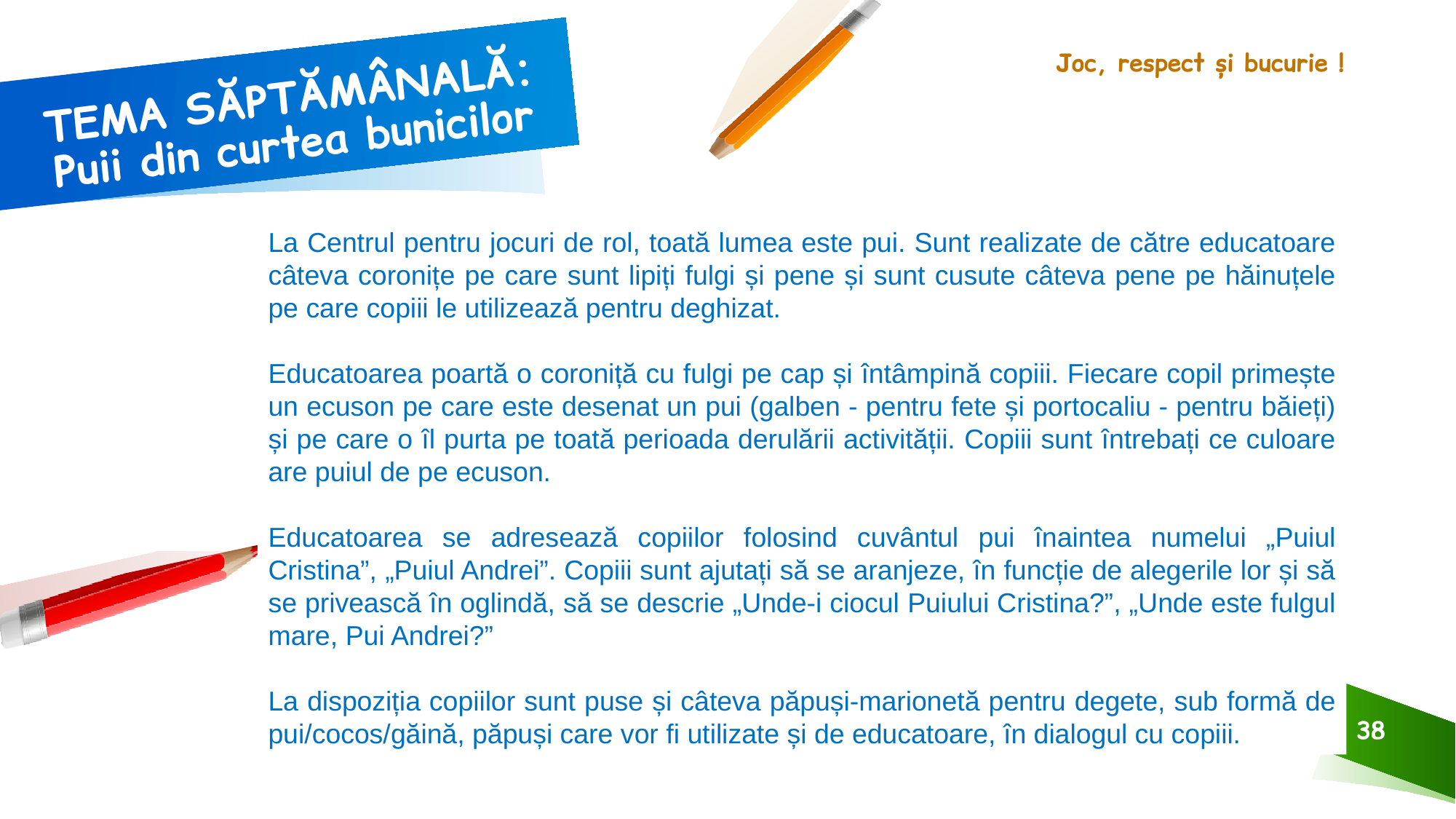

Joc, respect și bucurie !
# TEMA SĂPTĂMÂNALĂ: Puii din curtea bunicilor
La Centrul pentru jocuri de rol, toată lumea este pui. Sunt realizate de către educatoare câteva coronițe pe care sunt lipiți fulgi și pene și sunt cusute câteva pene pe hăinuțele pe care copiii le utilizează pentru deghizat.

Educatoarea poartă o coroniță cu fulgi pe cap și întâmpină copiii. Fiecare copil primește un ecuson pe care este desenat un pui (galben - pentru fete și portocaliu - pentru băieți) și pe care o îl purta pe toată perioada derulării activității. Copiii sunt întrebați ce culoare are puiul de pe ecuson.

Educatoarea se adresează copiilor folosind cuvântul pui înaintea numelui „Puiul Cristina”, „Puiul Andrei”. Copiii sunt ajutați să se aranjeze, în funcție de alegerile lor și să se privească în oglindă, să se descrie „Unde-i ciocul Puiului Cristina?”, „Unde este fulgul mare, Pui Andrei?”

La dispoziția copiilor sunt puse și câteva păpuși-marionetă pentru degete, sub formă de pui/cocos/găină, păpuși care vor fi utilizate și de educatoare, în dialogul cu copiii.
38